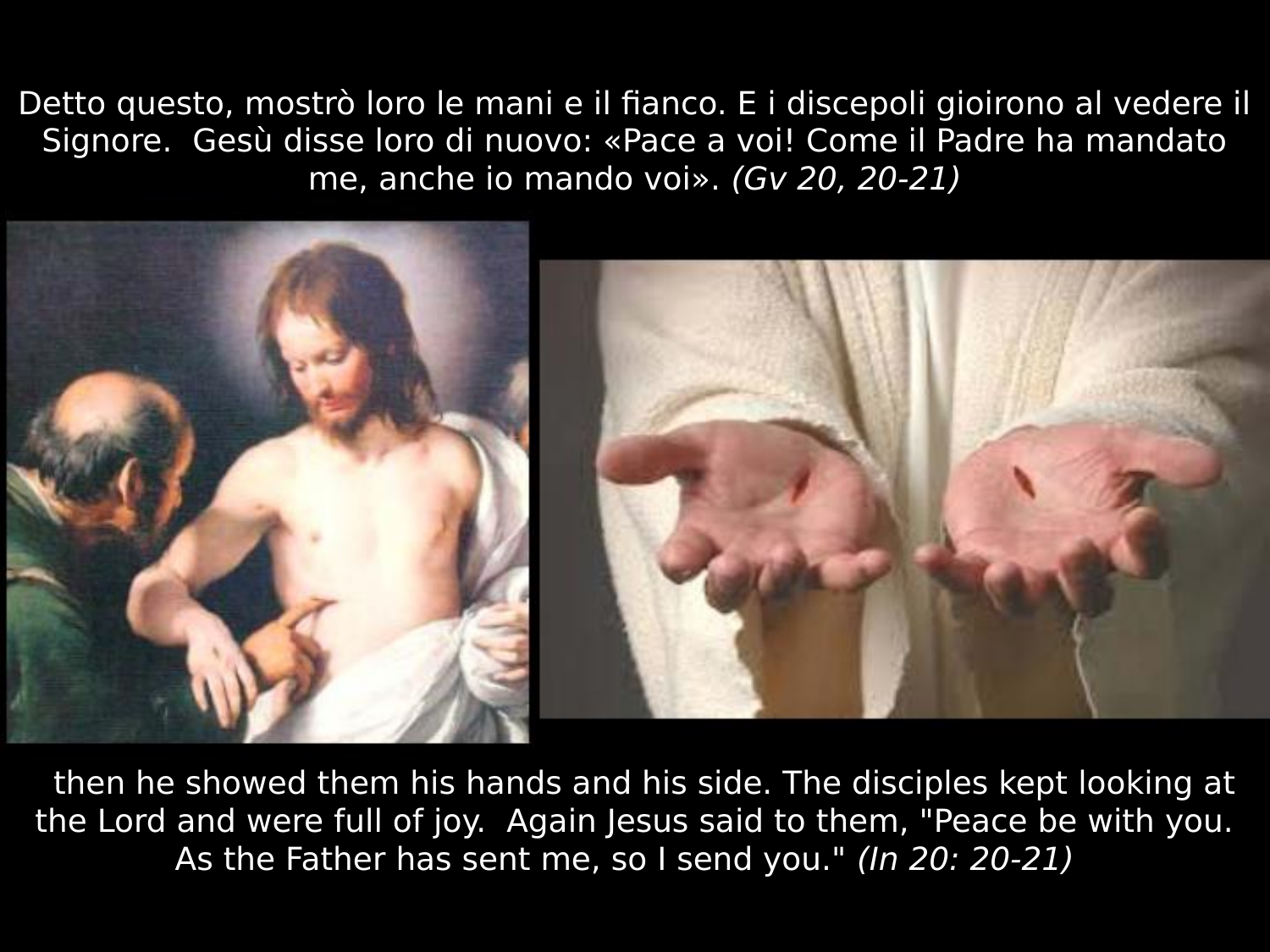

Detto questo, mostrò loro le mani e il fianco. E i discepoli gioirono al vedere il Signore.  Gesù disse loro di nuovo: «Pace a voi! Come il Padre ha mandato me, anche io mando voi». (Gv 20, 20-21)
  then he showed them his hands and his side. The disciples kept looking at the Lord and were full of joy.  Again Jesus said to them, "Peace be with you. As the Father has sent me, so I send you." (In 20: 20-21)